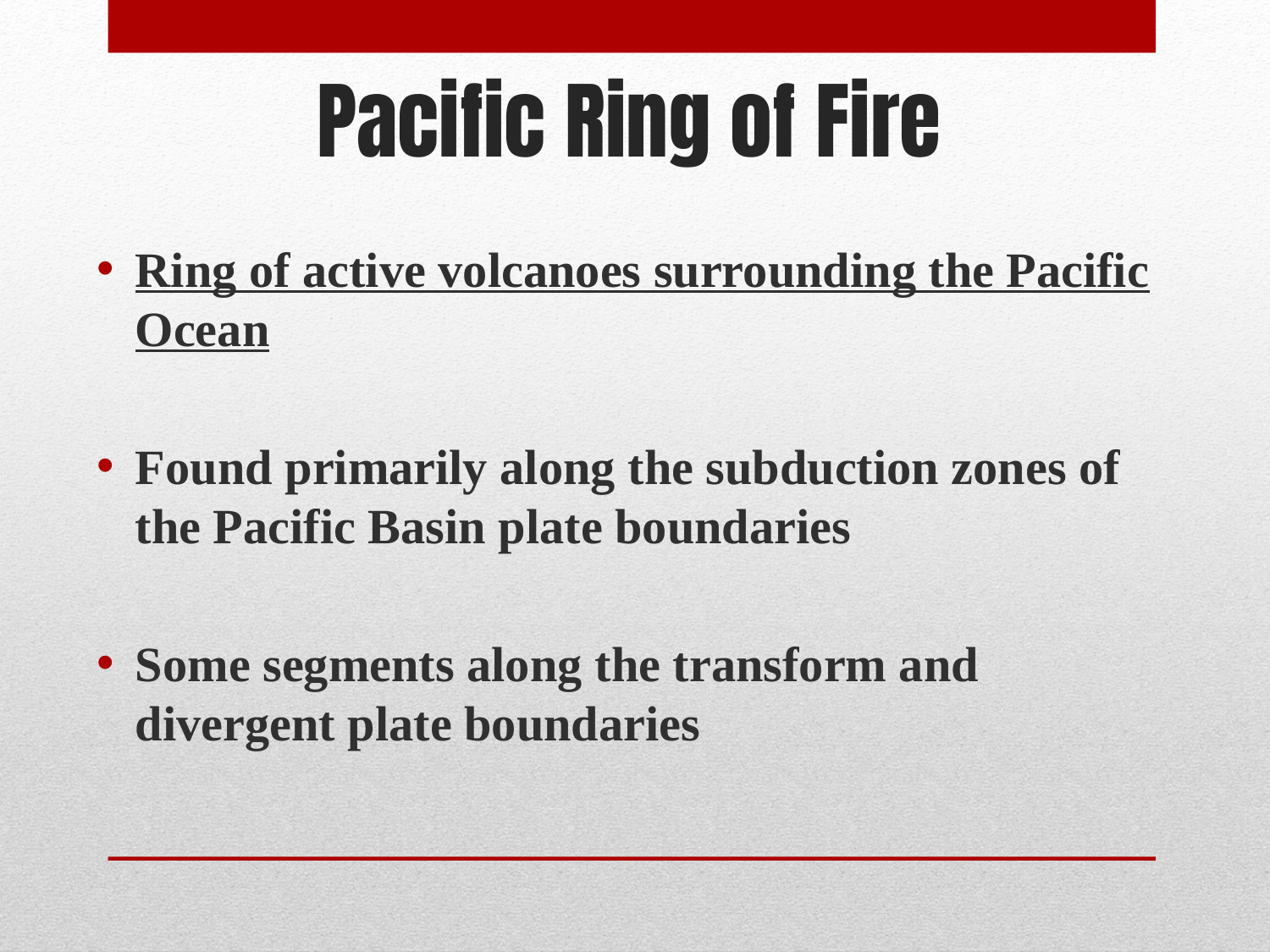

Pacific Ring of Fire
Ring of active volcanoes surrounding the Pacific Ocean

Found primarily along the subduction zones of the Pacific Basin plate boundaries

Some segments along the transform and divergent plate boundaries